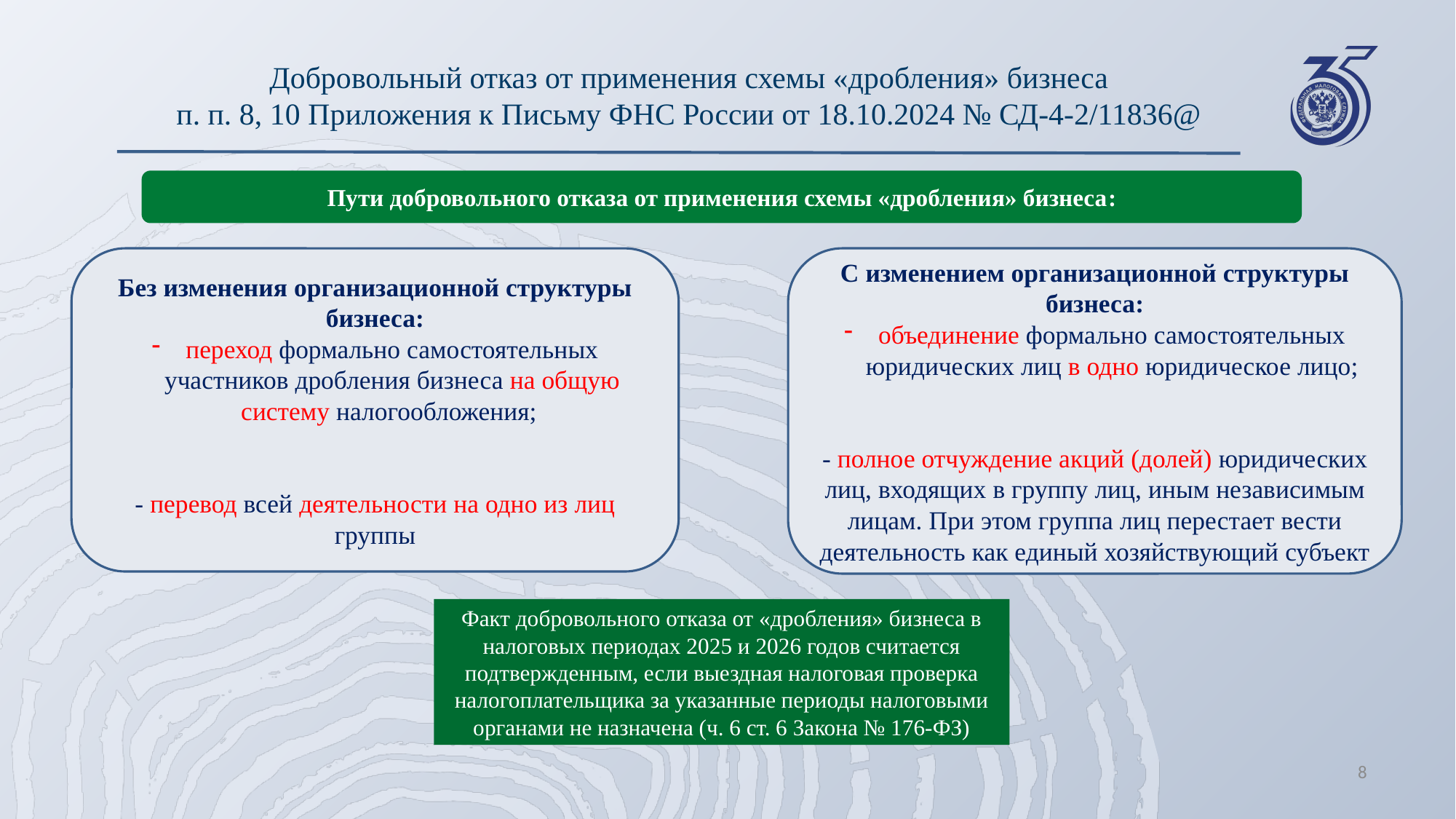

Добровольный отказ от применения схемы «дробления» бизнеса
п. п. 8, 10 Приложения к Письму ФНС России от 18.10.2024 № СД-4-2/11836@
Пути добровольного отказа от применения схемы «дробления» бизнеса:
Без изменения организационной структуры бизнеса:
переход формально самостоятельных участников дробления бизнеса на общую систему налогообложения;

- перевод всей деятельности на одно из лиц группы
С изменением организационной структуры бизнеса:
объединение формально самостоятельных юридических лиц в одно юридическое лицо;

- полное отчуждение акций (долей) юридических лиц, входящих в группу лиц, иным независимым лицам. При этом группа лиц перестает вести деятельность как единый хозяйствующий субъект
Факт добровольного отказа от «дробления» бизнеса в налоговых периодах 2025 и 2026 годов считается подтвержденным, если выездная налоговая проверка налогоплательщика за указанные периоды налоговыми органами не назначена (ч. 6 ст. 6 Закона № 176-ФЗ)
8